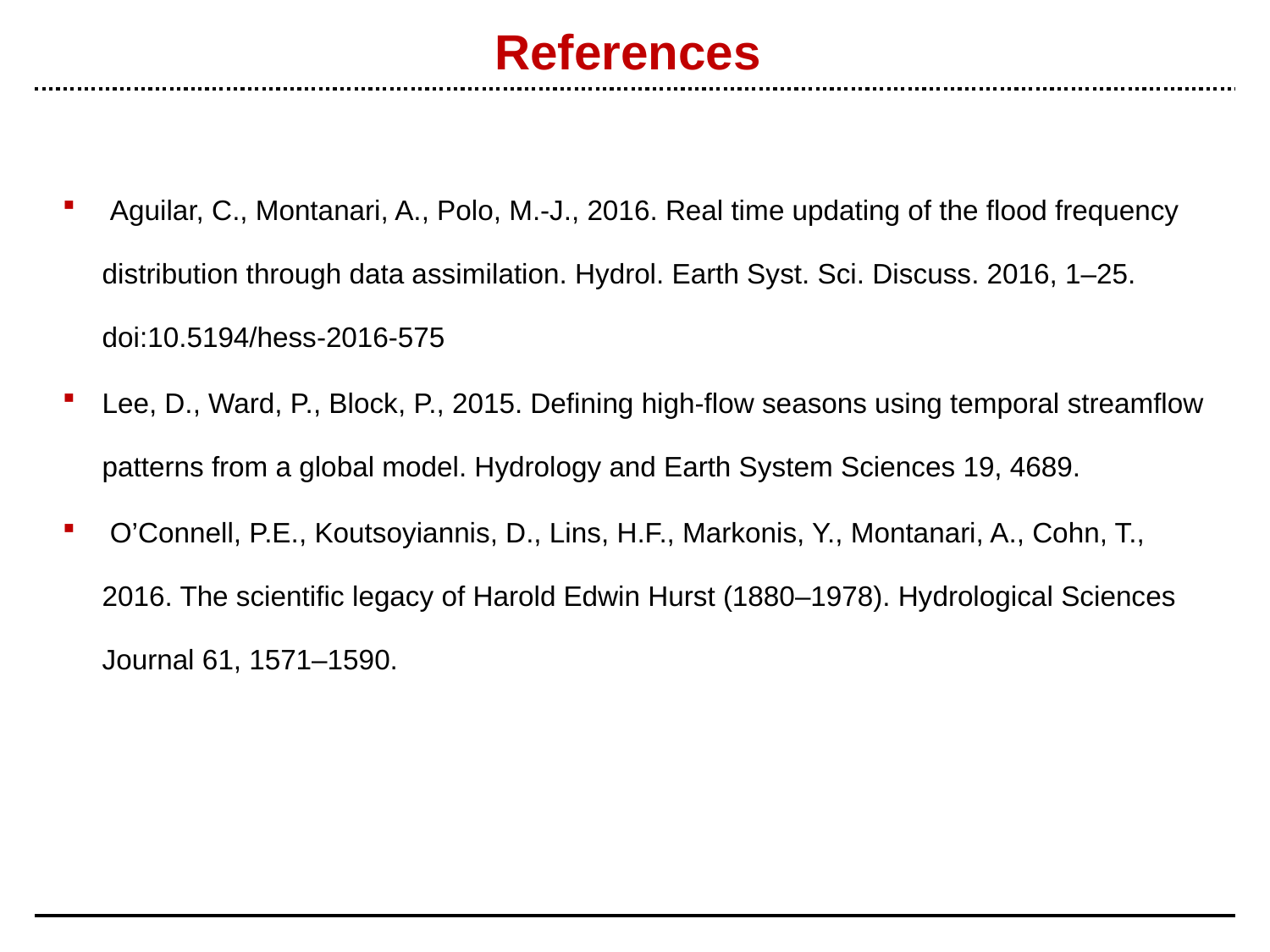

# References

 Aguilar, C., Montanari, A., Polo, M.-J., 2016. Real time updating of the flood frequency distribution through data assimilation. Hydrol. Earth Syst. Sci. Discuss. 2016, 1–25. doi:10.5194/hess-2016-575
Lee, D., Ward, P., Block, P., 2015. Defining high-flow seasons using temporal streamflow patterns from a global model. Hydrology and Earth System Sciences 19, 4689.
 O’Connell, P.E., Koutsoyiannis, D., Lins, H.F., Markonis, Y., Montanari, A., Cohn, T., 2016. The scientific legacy of Harold Edwin Hurst (1880–1978). Hydrological Sciences Journal 61, 1571–1590.